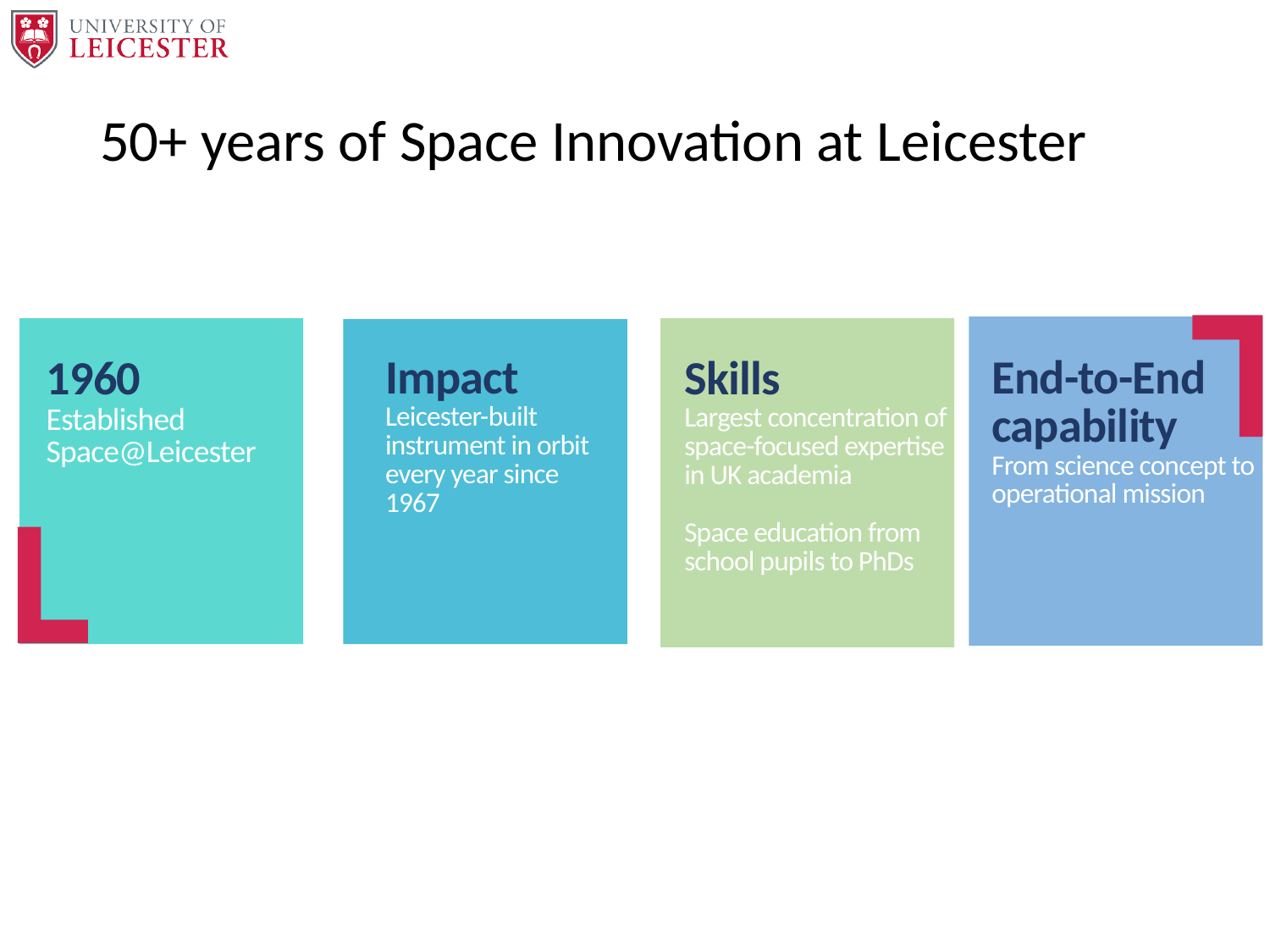

# 50+ years of Space Innovation at Leicester

Impact
Leicester-built instrument in orbit every year since 1967
End-to-End capability
From science concept to operational mission
Skills
Largest concentration of space-focused expertise in UK academia

Space education from school pupils to PhDs
1960
Established Space@Leicester